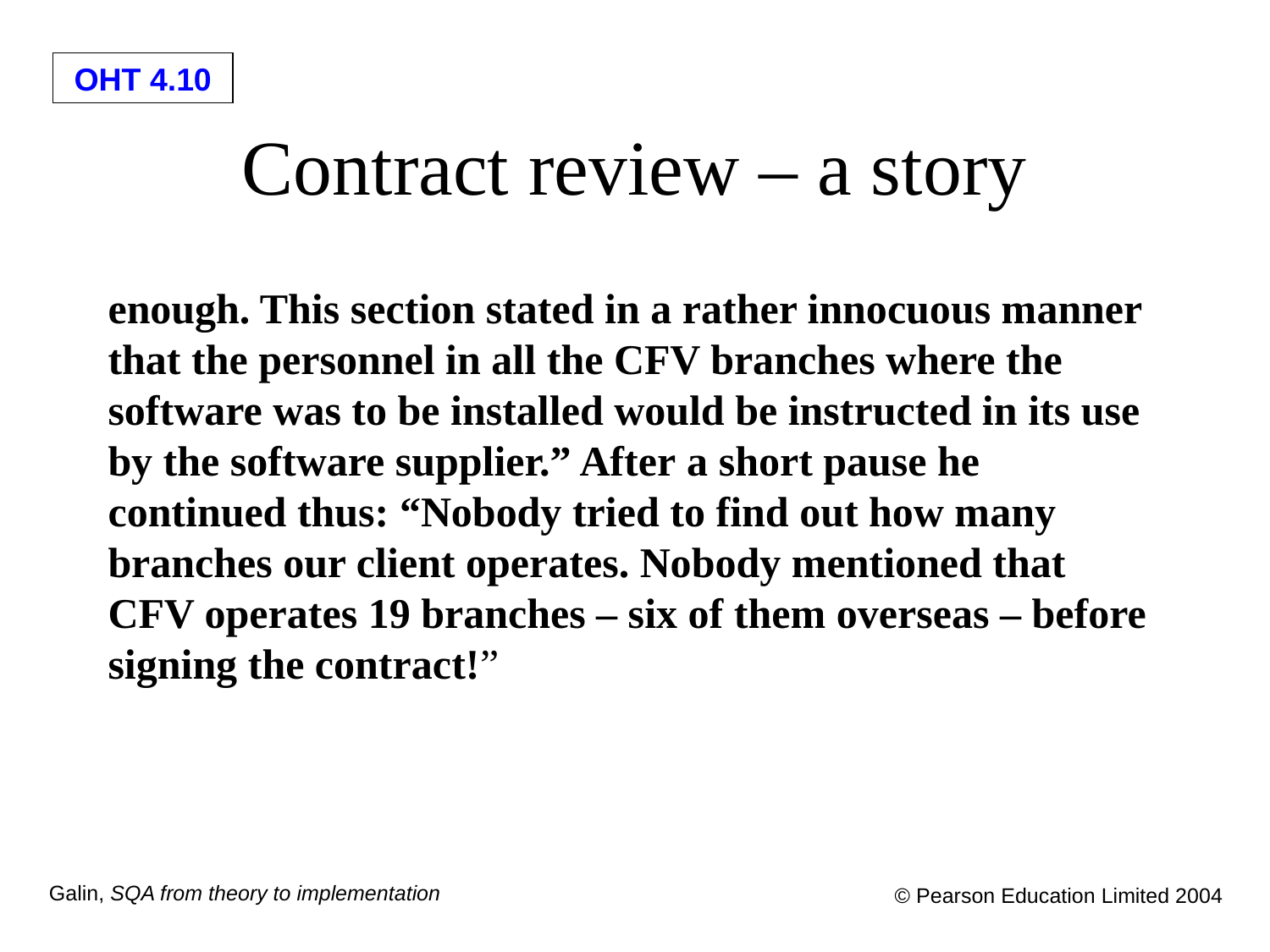

# Contract review – a story
enough. This section stated in a rather innocuous manner that the personnel in all the CFV branches where the software was to be installed would be instructed in its use by the software supplier.” After a short pause he continued thus: “Nobody tried to find out how many branches our client operates. Nobody mentioned that CFV operates 19 branches – six of them overseas – before signing the contract!”